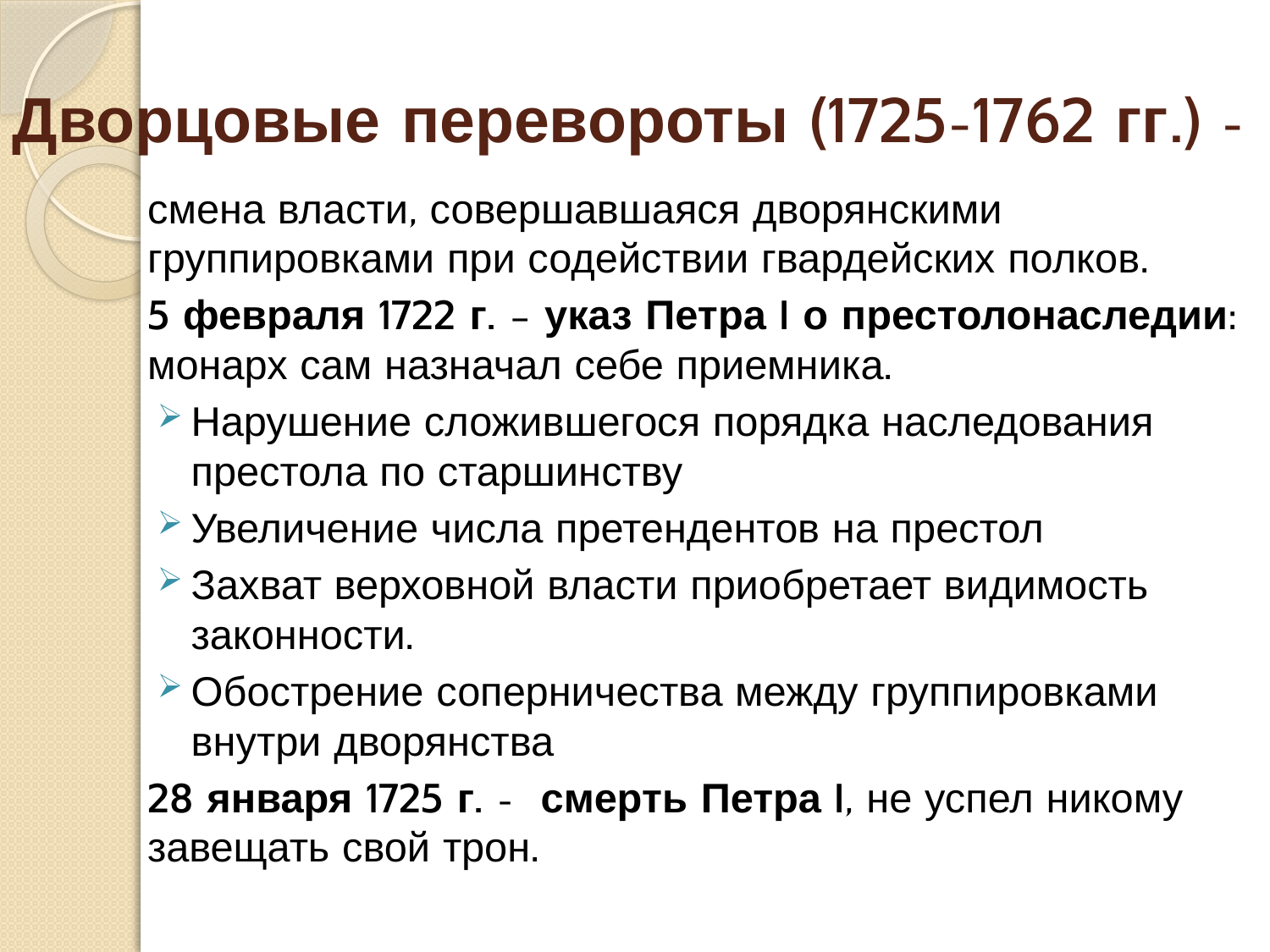

# Дворцовые перевороты (1725-1762 гг.) -
смена власти, совершавшаяся дворянскими группировками при содействии гвардейских полков.
5 февраля 1722 г. – указ Петра I о престолонаследии: монарх сам назначал себе приемника.
Нарушение сложившегося порядка наследования престола по старшинству
Увеличение числа претендентов на престол
Захват верховной власти приобретает видимость законности.
Обострение соперничества между группировками внутри дворянства
28 января 1725 г. -  смерть Петра I, не успел никому завещать свой трон.